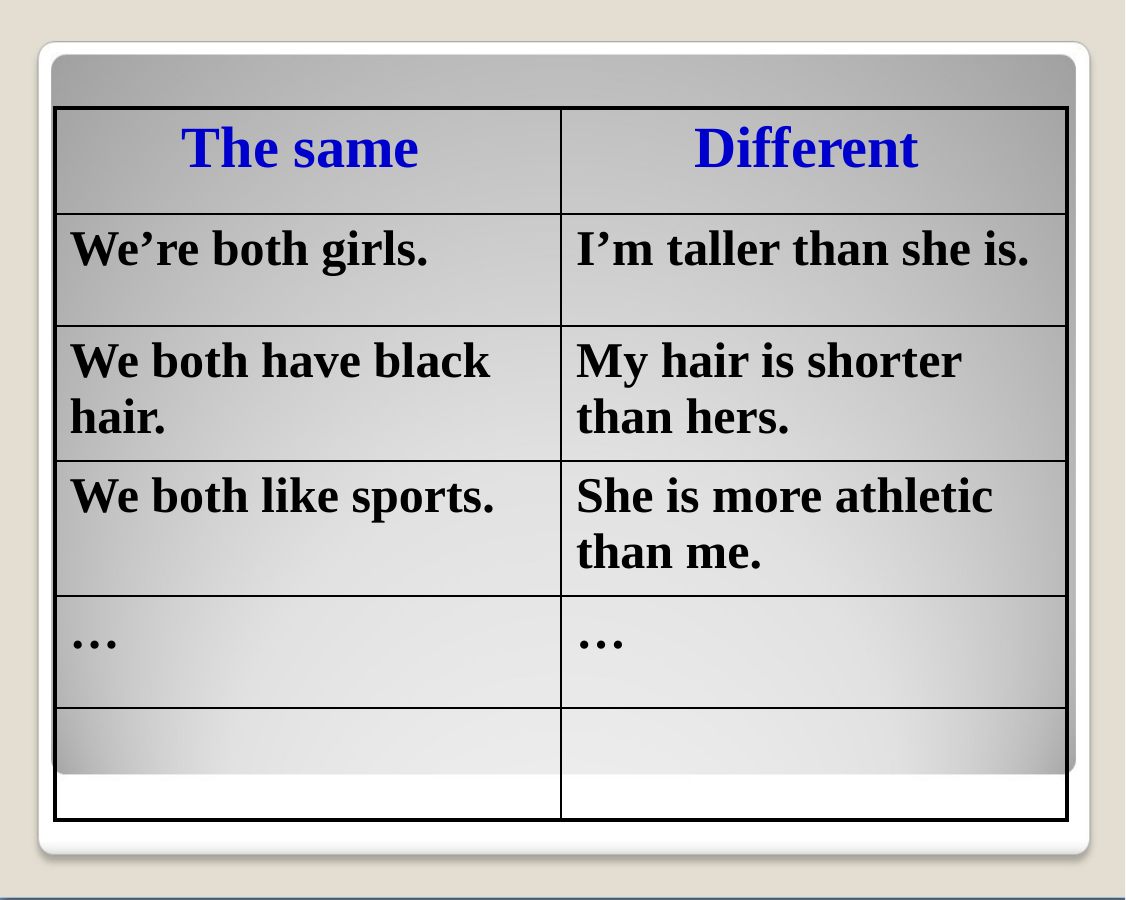

| The same | Different |
| --- | --- |
| We’re both girls. | I’m taller than she is. |
| We both have black hair. | My hair is shorter than hers. |
| We both like sports. | She is more athletic than me. |
| … | … |
|  |  |